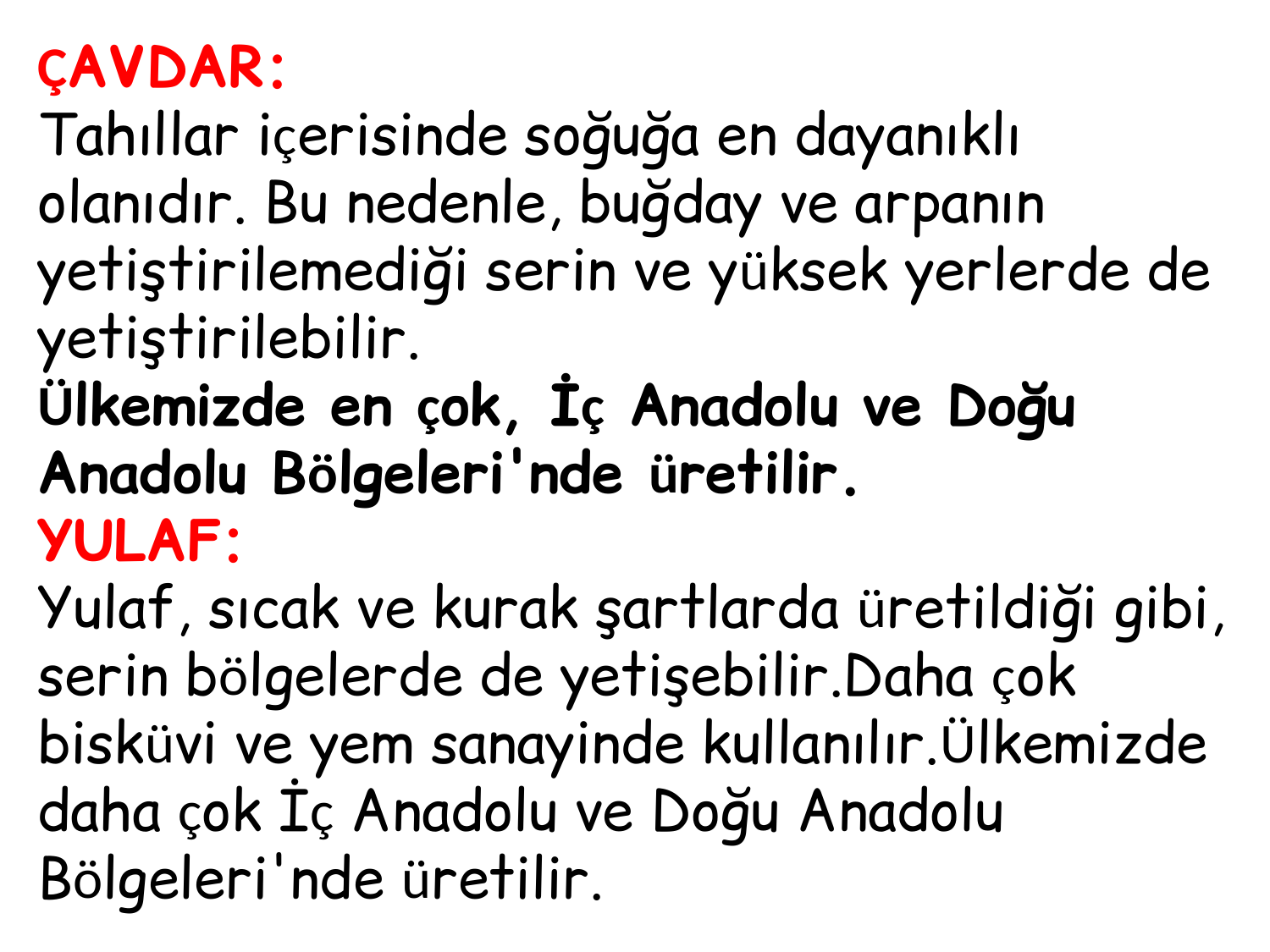

ÇAVDAR:
Tahıllar içerisinde soğuğa en dayanıklı olanıdır. Bu nedenle, buğday ve arpanın yetiştirilemediği serin ve yüksek yerlerde de yetiştirilebilir.
Ülkemizde en çok, İç Anadolu ve Doğu Anadolu Bölgeleri'nde üretilir.
YULAF:
Yulaf, sıcak ve kurak şartlarda üretildiği gibi, serin bölgelerde de yetişebilir.Daha çok bisküvi ve yem sanayinde kullanılır.Ülkemizde daha çok İç Anadolu ve Doğu Anadolu Bölgeleri'nde üretilir.